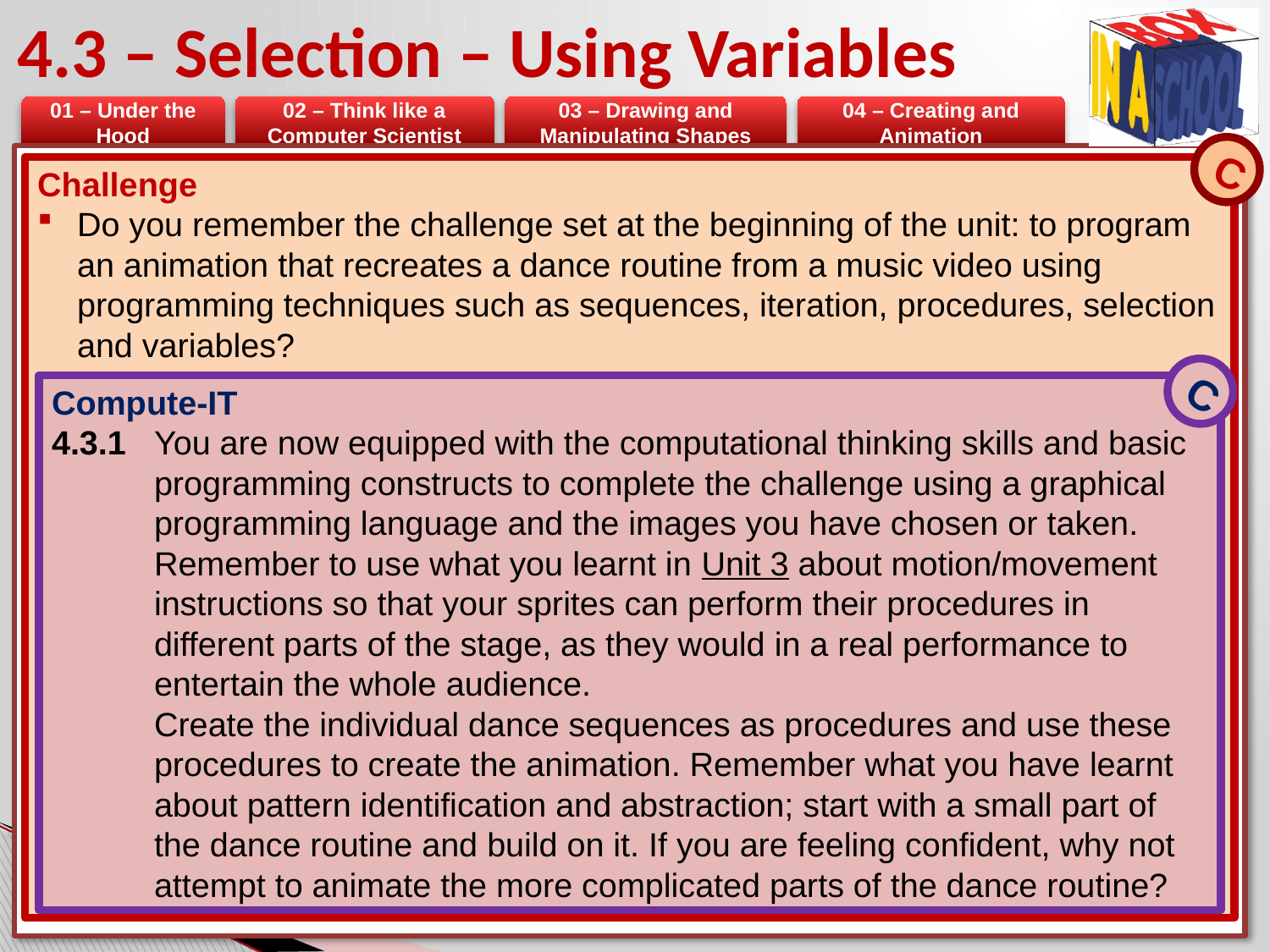

# 4.3 – Selection – Using Variables
C
Challenge
Do you remember the challenge set at the beginning of the unit: to program an animation that recreates a dance routine from a music video using programming techniques such as sequences, iteration, procedures, selection and variables?

C
Compute-IT
4.3.1	You are now equipped with the computational thinking skills and basic programming constructs to complete the challenge using a graphical programming language and the images you have chosen or taken.
Remember to use what you learnt in Unit 3 about motion/movement instructions so that your sprites can perform their procedures in different parts of the stage, as they would in a real performance to entertain the whole audience.
Create the individual dance sequences as procedures and use these procedures to create the animation. Remember what you have learnt about pattern identification and abstraction; start with a small part of the dance routine and build on it. If you are feeling confident, why not attempt to animate the more complicated parts of the dance routine?